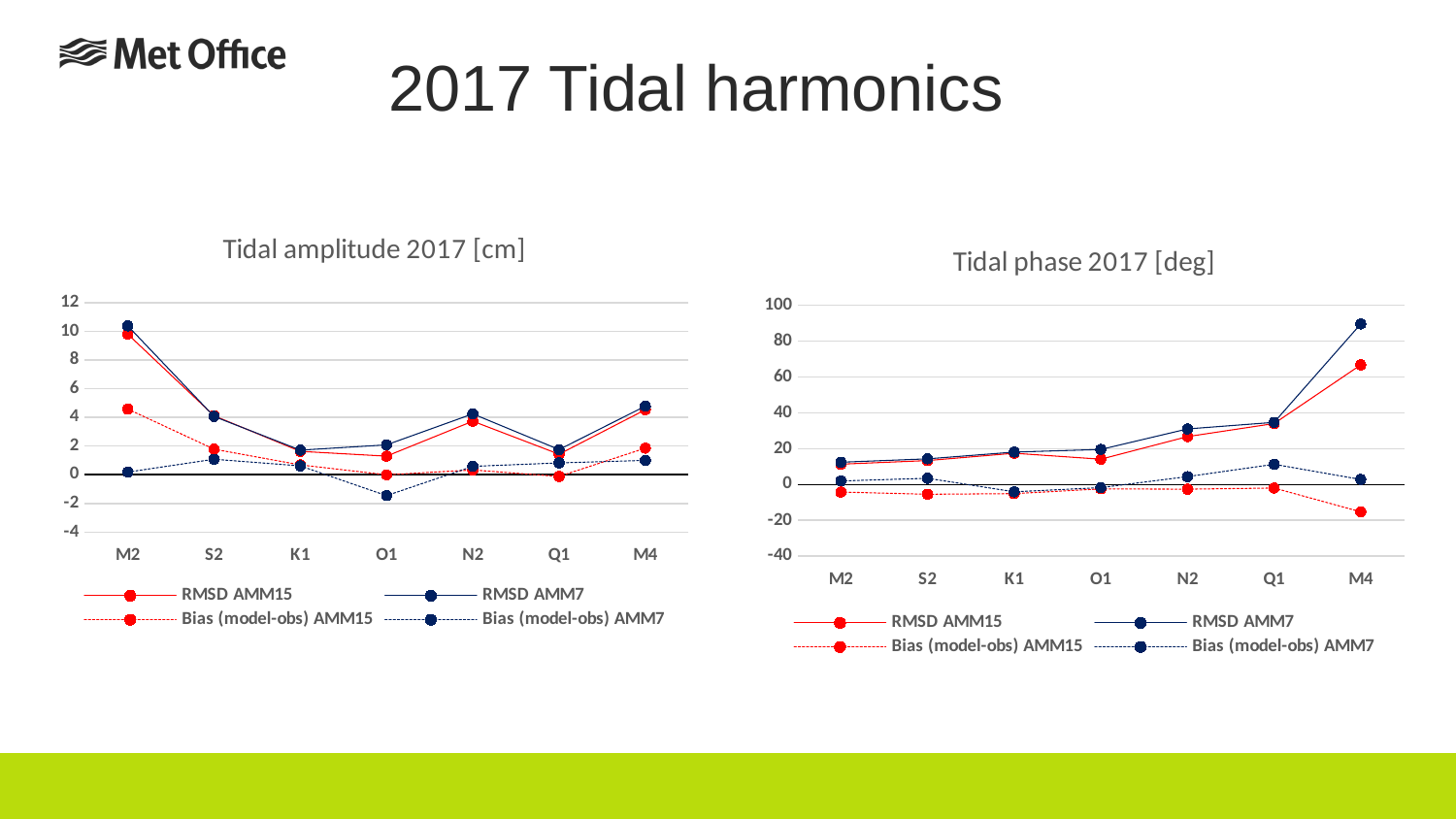

# 2017 Tidal harmonics

### Chart: Tidal amplitude 2017 [cm]

| Category | RMSD AMM15 | RMSD AMM7 | Bias (model-obs) AMM15 | Bias (model-obs) AMM7 |
|---|---|---|---|---|
| M2 | 9.798 | 10.372 | 4.576 | 0.18 |
| S2 | 4.11 | 4.063 | 1.777 | 1.076 |
| K1 | 1.627 | 1.71 | 0.677 | 0.612 |
| O1 | 1.29 | 2.077 | -0.009 | -1.46 |
| N2 | 3.732 | 4.242 | 0.328 | 0.58 |
| Q1 | 1.427 | 1.749 | -0.124 | 0.818 |
| M4 | 4.53 | 4.781 | 1.85 | 0.994 |

### Chart: Tidal phase 2017 [deg]

| Category | RMSD AMM15 | RMSD AMM7 | Bias (model-obs) AMM15 | Bias (model-obs) AMM7 |
|---|---|---|---|---|
| M2 | 11.339 | 12.429 | -4.212 | 1.966 |
| S2 | 13.37 | 14.33 | -5.456 | 3.473 |
| K1 | 17.439 | 18.098 | -5.084 | -4.086 |
| O1 | 14.135 | 19.564 | -2.455 | -1.731 |
| N2 | 26.74 | 31.034 | -2.615 | 4.396 |
| Q1 | 34.04 | 34.717 | -1.961 | 11.292 |
| M4 | 66.79 | 89.62 | -15.275 | 2.81 |